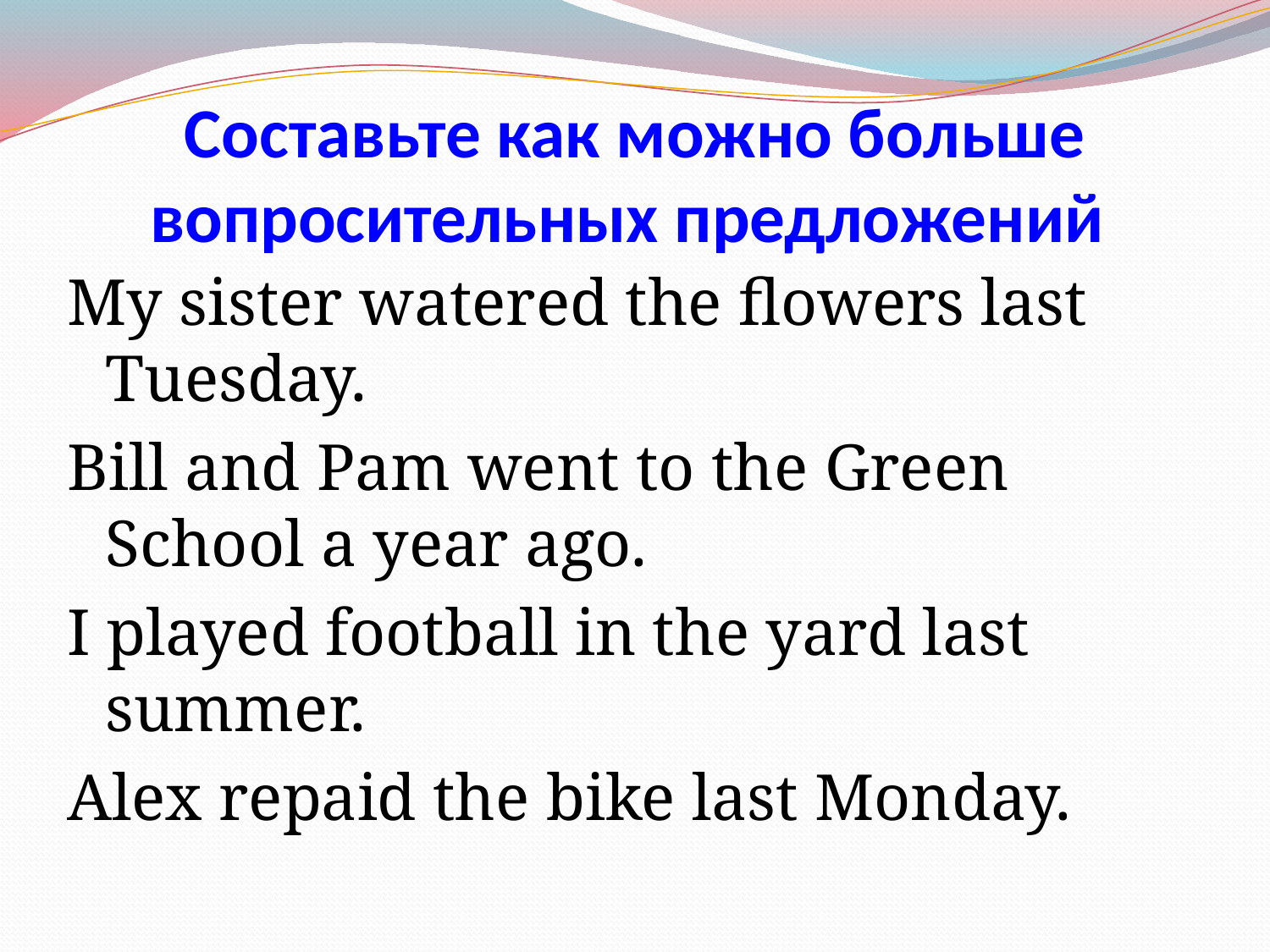

# Составьте как можно больше вопросительных предложений
My sister watered the flowers last Tuesday.
Bill and Pam went to the Green School a year ago.
I played football in the yard last summer.
Alex repaid the bike last Monday.